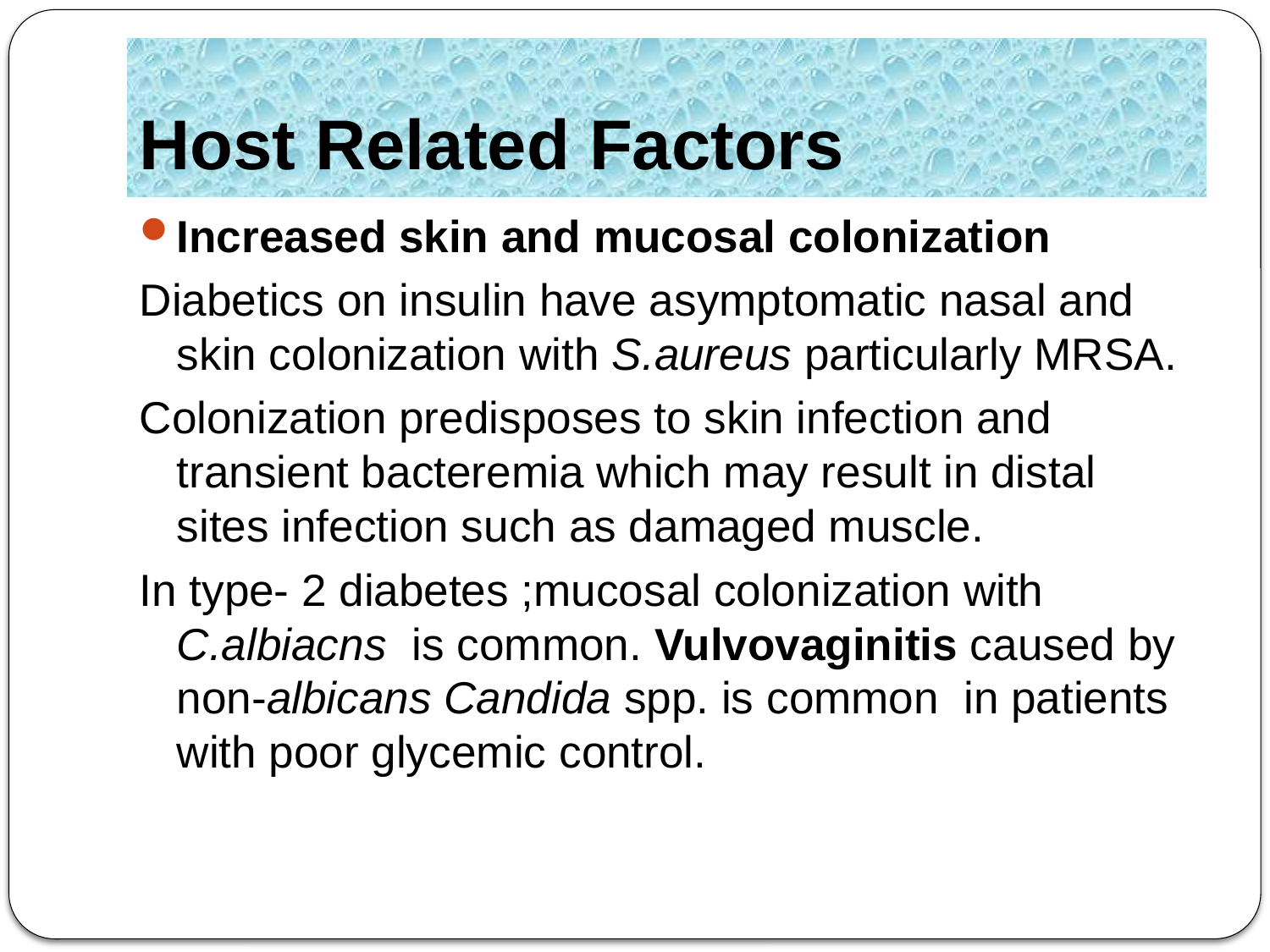

# Host Related Factors
Increased skin and mucosal colonization
Diabetics on insulin have asymptomatic nasal and skin colonization with S.aureus particularly MRSA.
Colonization predisposes to skin infection and transient bacteremia which may result in distal sites infection such as damaged muscle.
In type- 2 diabetes ;mucosal colonization with C.albiacns  is common. Vulvovaginitis caused by non-albicans Candida spp. is common  in patients with poor glycemic control.